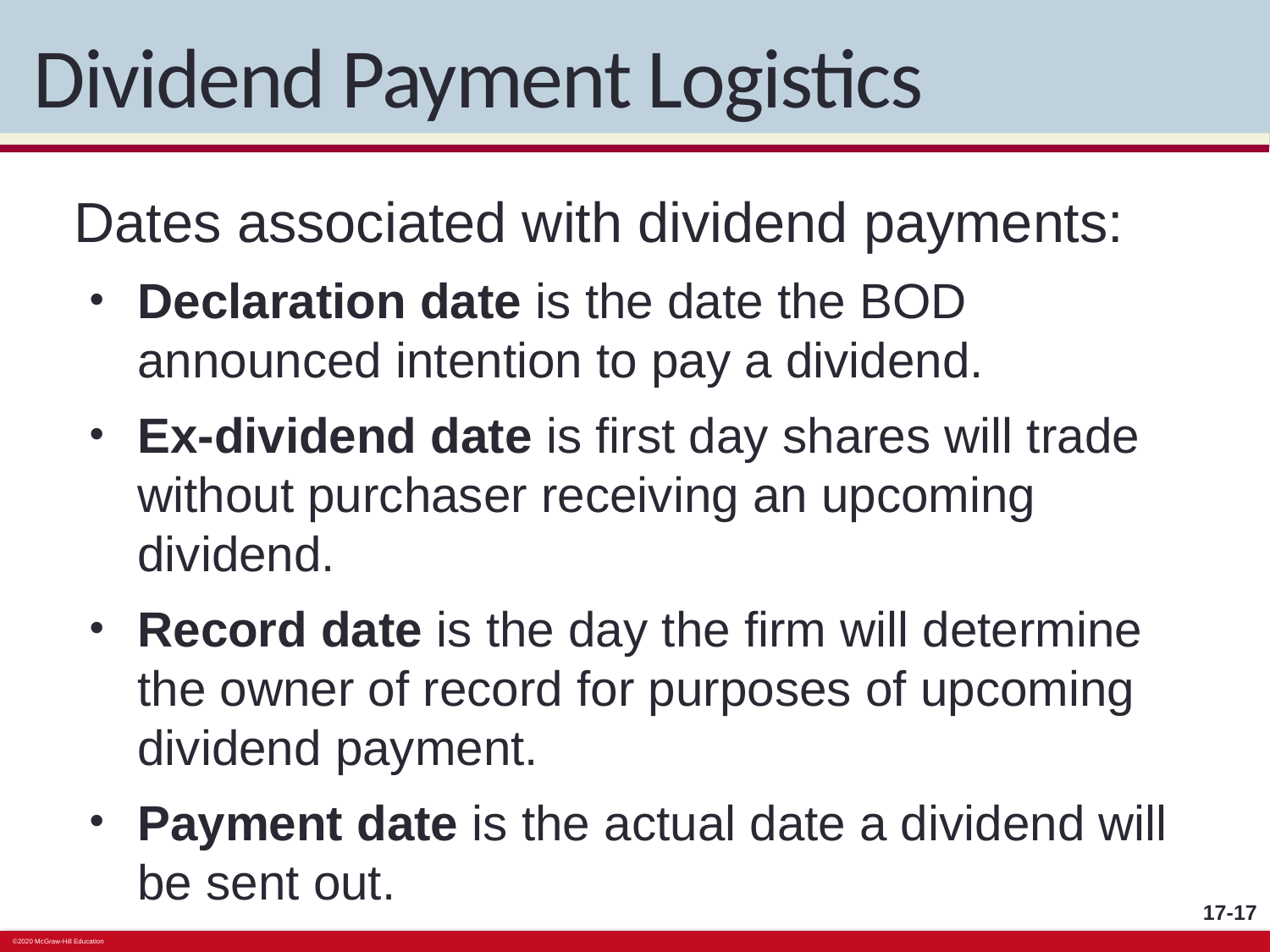

# Dividend Payment Logistics
Dates associated with dividend payments:
Declaration date is the date the BOD announced intention to pay a dividend.
Ex-dividend date is first day shares will trade without purchaser receiving an upcoming dividend.
Record date is the day the firm will determine the owner of record for purposes of upcoming dividend payment.
Payment date is the actual date a dividend will be sent out.